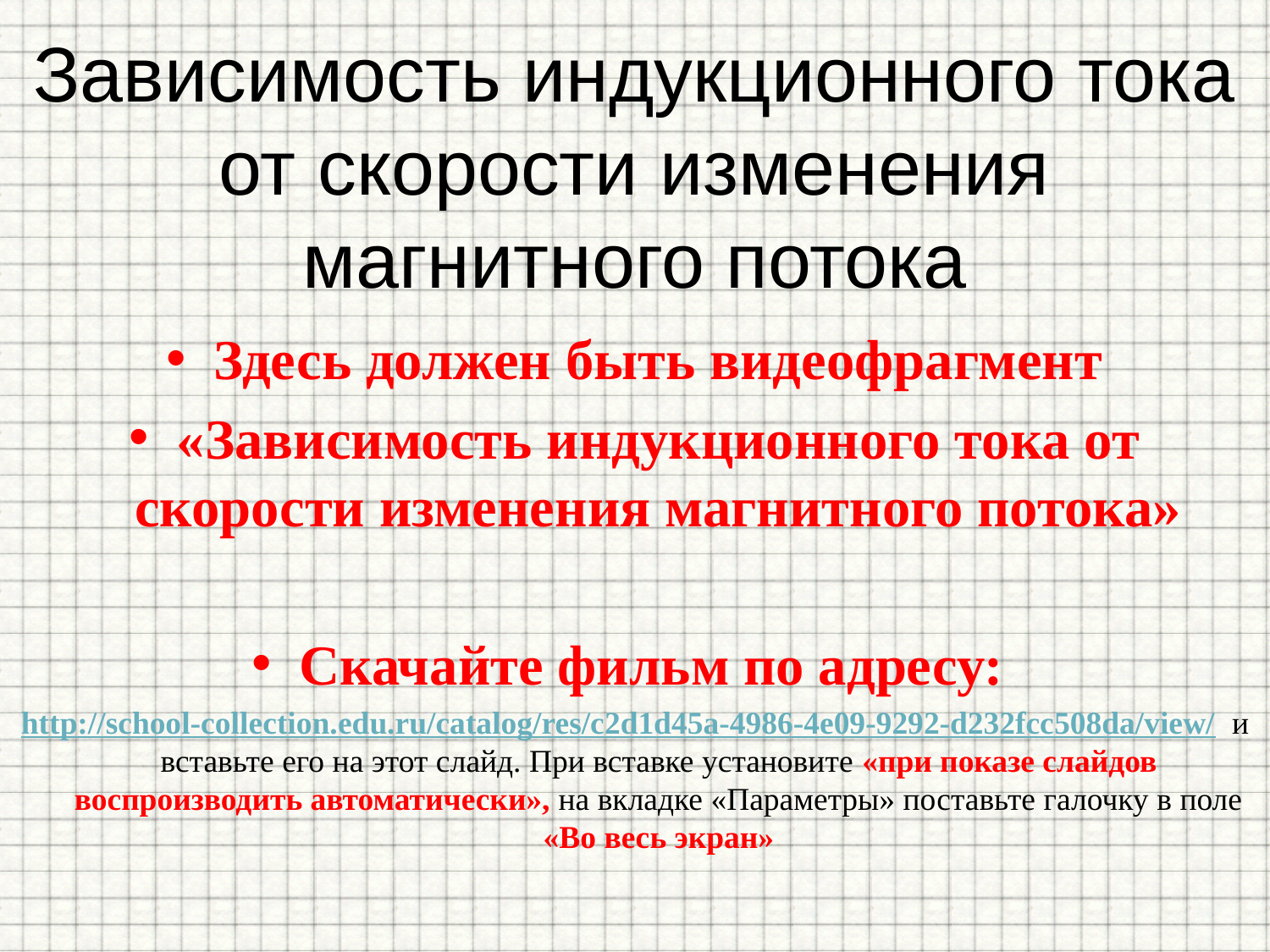

# Зависимость индукционного тока от скорости изменения магнитного потока
Здесь должен быть видеофрагмент
«Зависимость индукционного тока от скорости изменения магнитного потока»

Скачайте фильм по адресу:
http://school-collection.edu.ru/catalog/res/c2d1d45a-4986-4e09-9292-d232fcc508da/view/  и вставьте его на этот слайд. При вставке установите «при показе слайдов воспроизводить автоматически», на вкладке «Параметры» поставьте галочку в поле «Во весь экран»